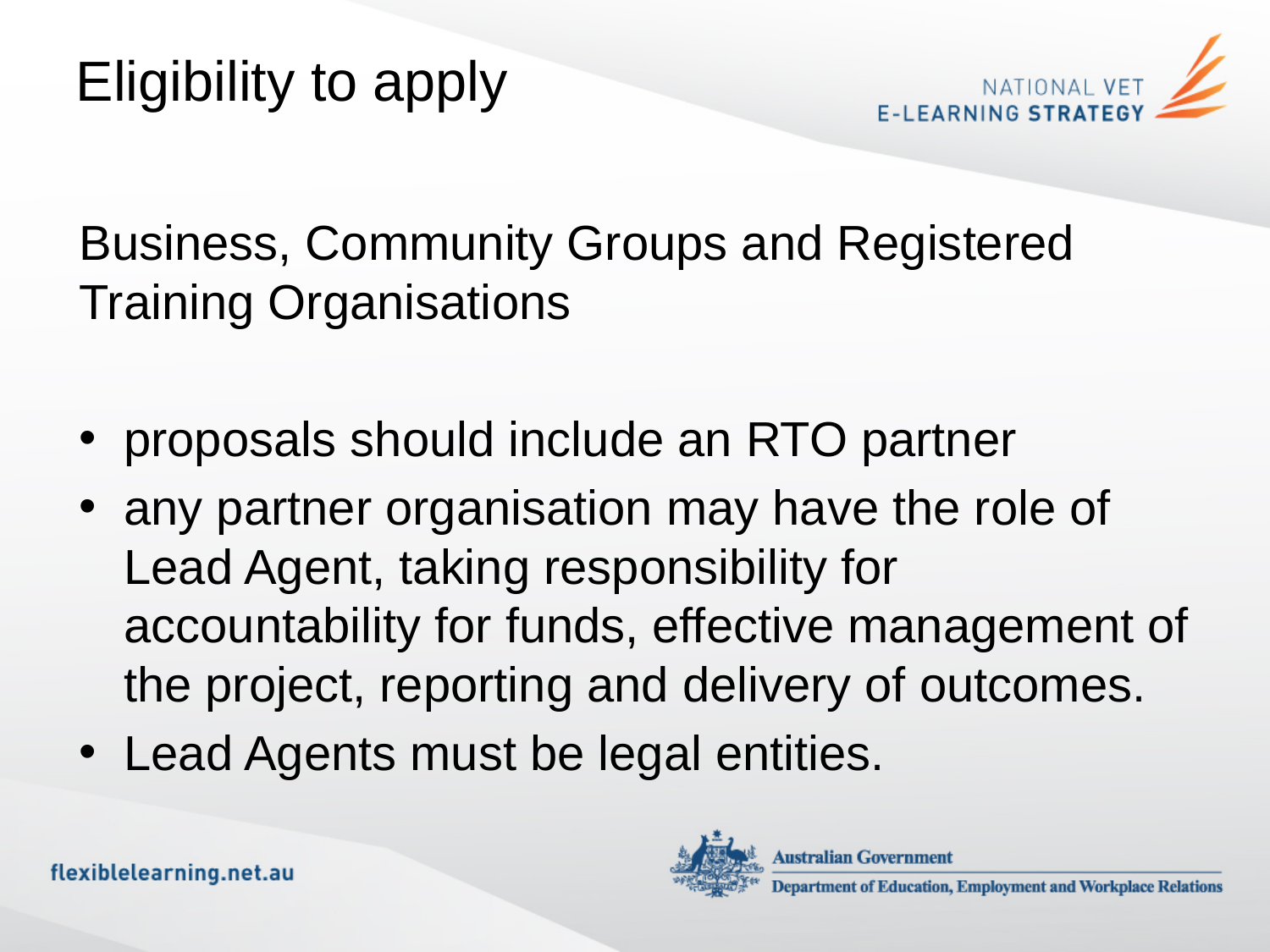

Eligibility to apply
Business, Community Groups and Registered Training Organisations

proposals should include an RTO partner
any partner organisation may have the role of Lead Agent, taking responsibility for accountability for funds, effective management of the project, reporting and delivery of outcomes.
Lead Agents must be legal entities.